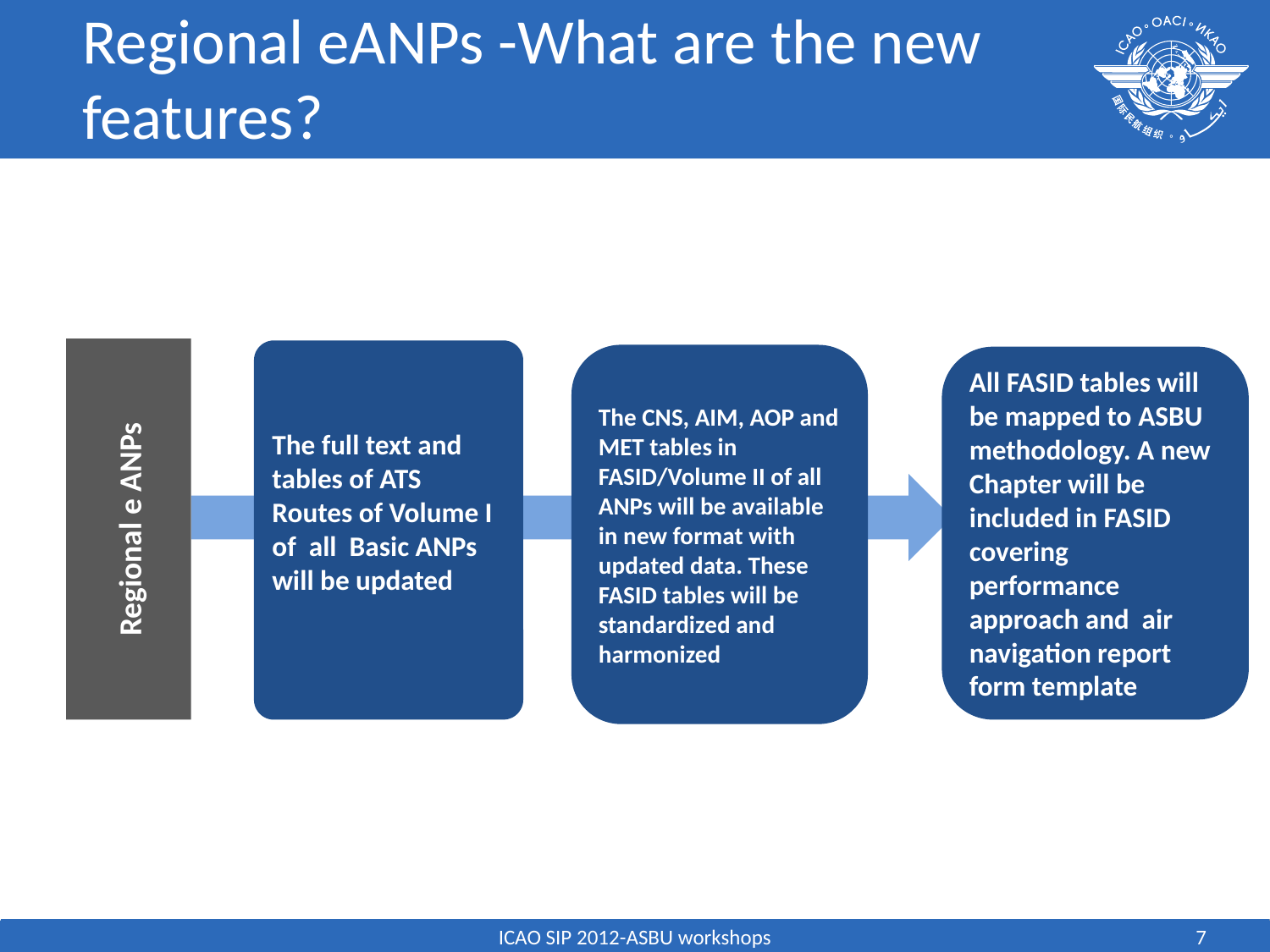

# Regional eANPs -What are the new features?
The full text and tables of ATS Routes of Volume I of  all  Basic ANPs will be updated

The CNS, AIM, AOP and MET tables in FASID/Volume II of all ANPs will be available in new format with updated data. These FASID tables will be standardized and harmonized
All FASID tables will be mapped to ASBU methodology. A new Chapter will be included in FASID covering performance approach and  air navigation report form template
Regional e ANPs

ICAO SIP 2012-ASBU workshops
7